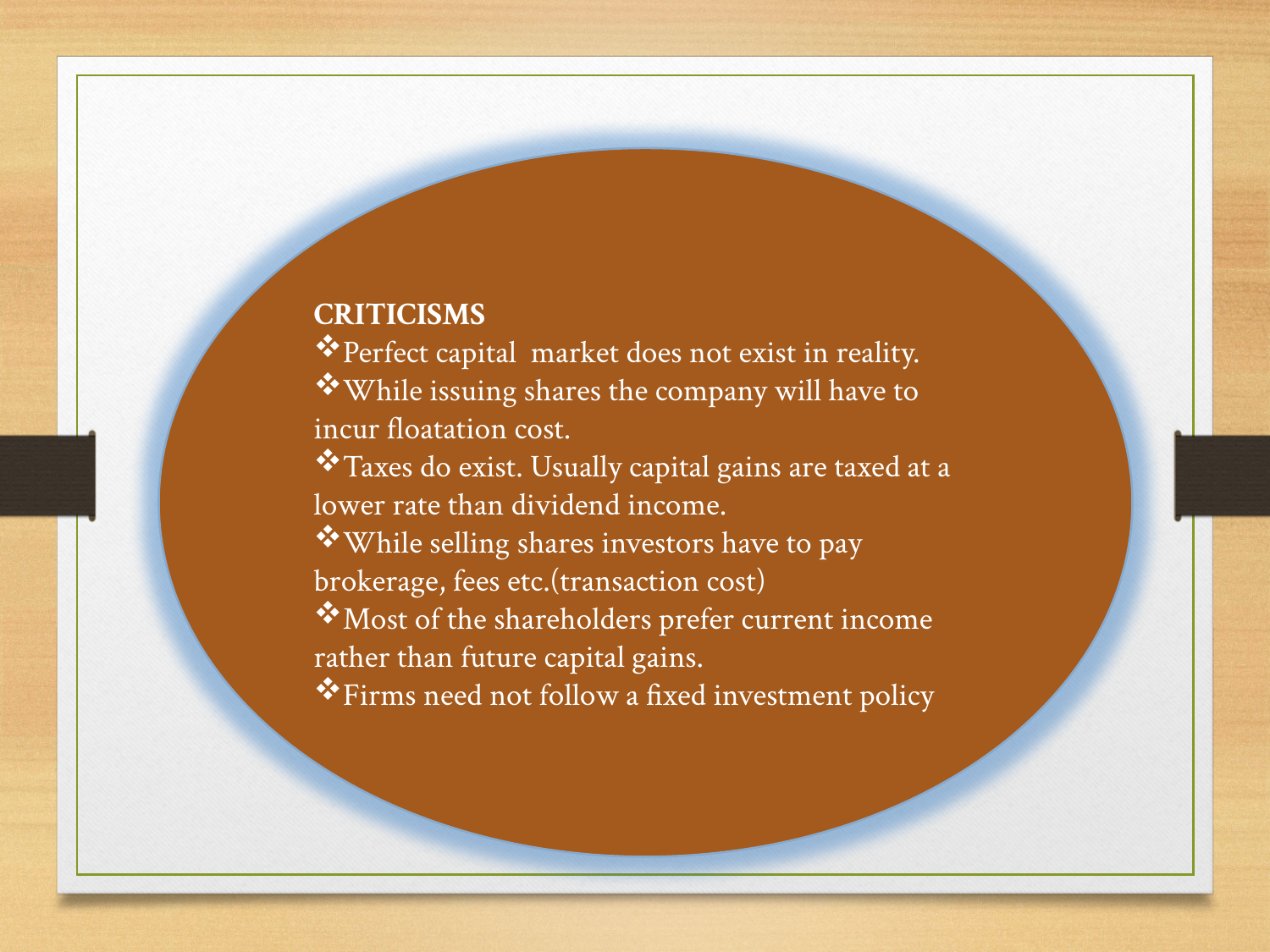

CRITICISMS
Perfect capital  market does not exist in reality.
While issuing shares the company will have to incur floatation cost.
Taxes do exist. Usually capital gains are taxed at a lower rate than dividend income.
While selling shares investors have to pay brokerage, fees etc.(transaction cost)
Most of the shareholders prefer current income rather than future capital gains.
Firms need not follow a fixed investment policy